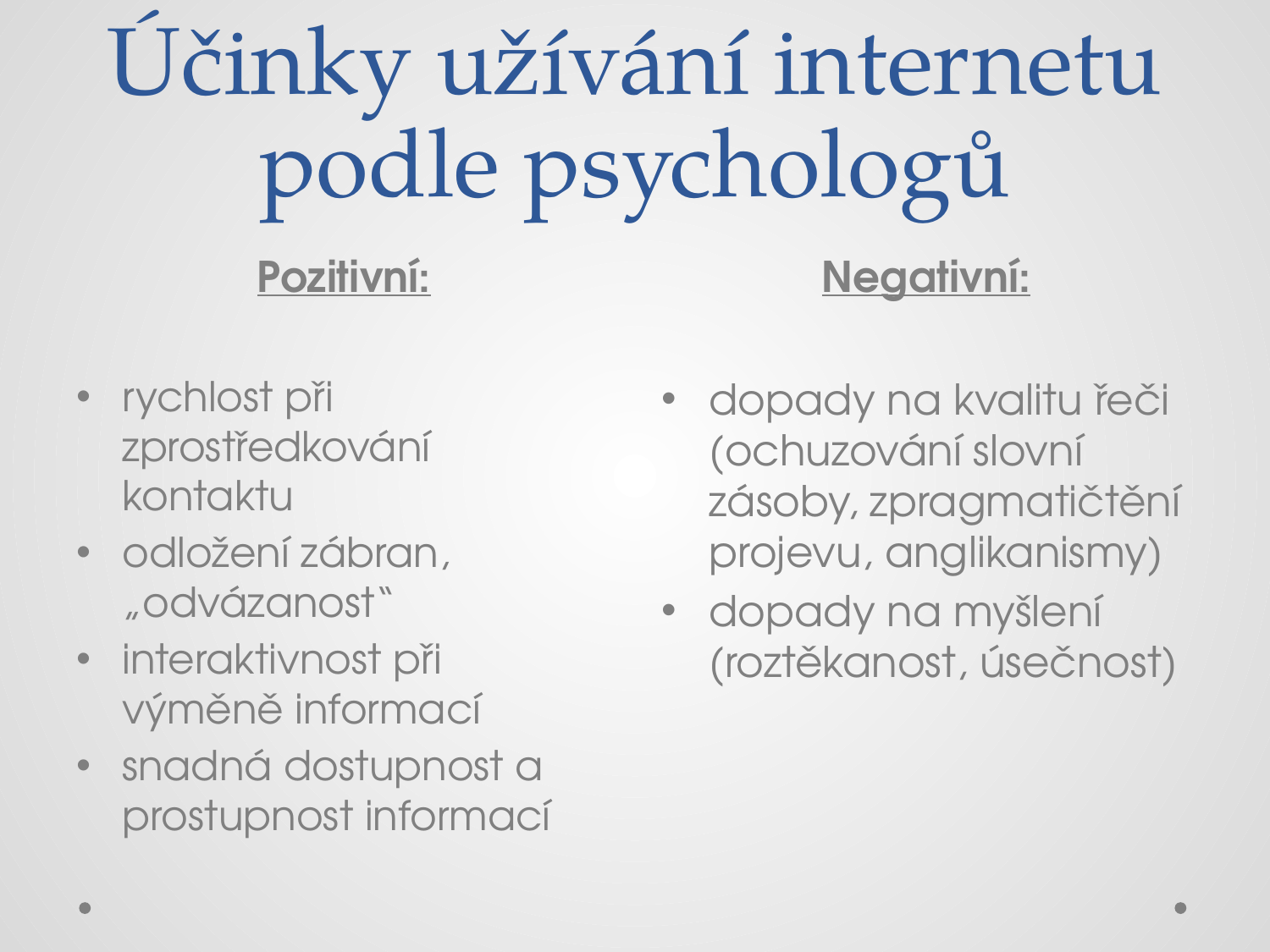

# Účinky užívání internetu podle psychologů
Pozitivní:
Negativní:

rychlost při zprostředkování kontaktu
odložení zábran, „odvázanost“
interaktivnost při výměně informací
snadná dostupnost a prostupnost informací

dopady na kvalitu řeči (ochuzování slovní zásoby, zpragmatičtění projevu, anglikanismy)
dopady na myšlení (roztěkanost, úsečnost)